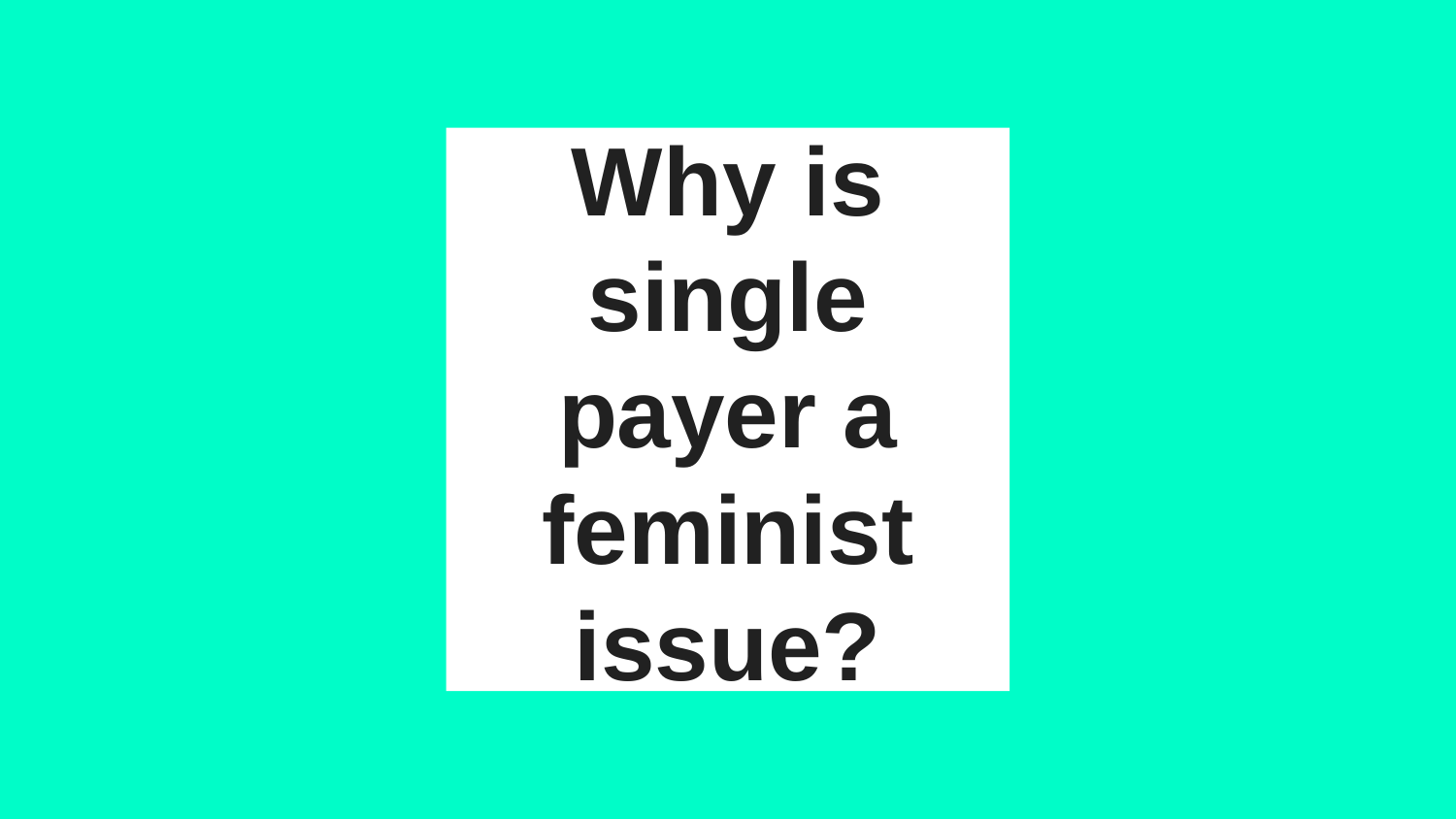

# Why is single payer a feminist issue?